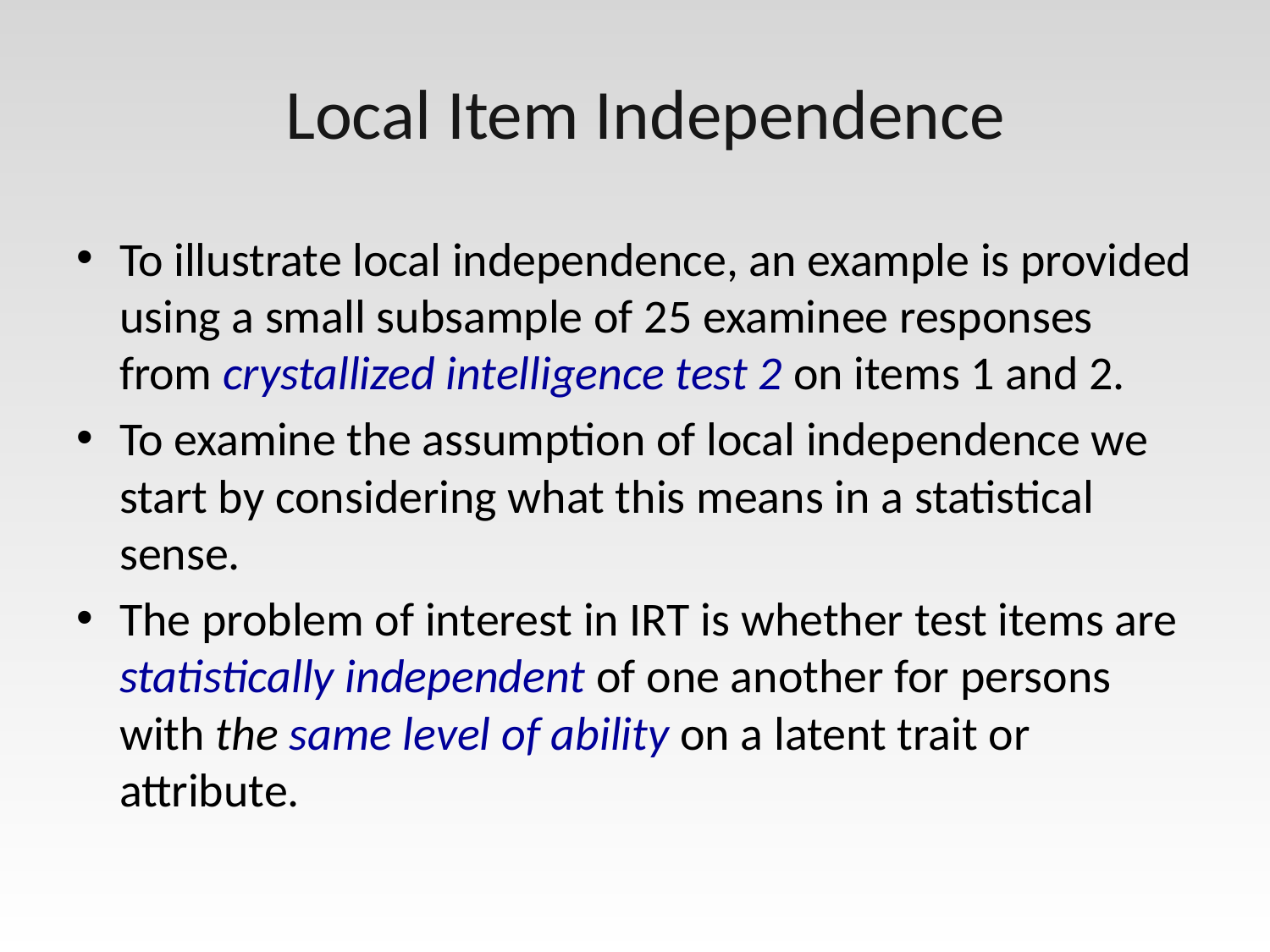

# Local Item Independence
To illustrate local independence, an example is provided using a small subsample of 25 examinee responses from crystallized intelligence test 2 on items 1 and 2.
To examine the assumption of local independence we start by considering what this means in a statistical sense.
The problem of interest in IRT is whether test items are statistically independent of one another for persons with the same level of ability on a latent trait or attribute.